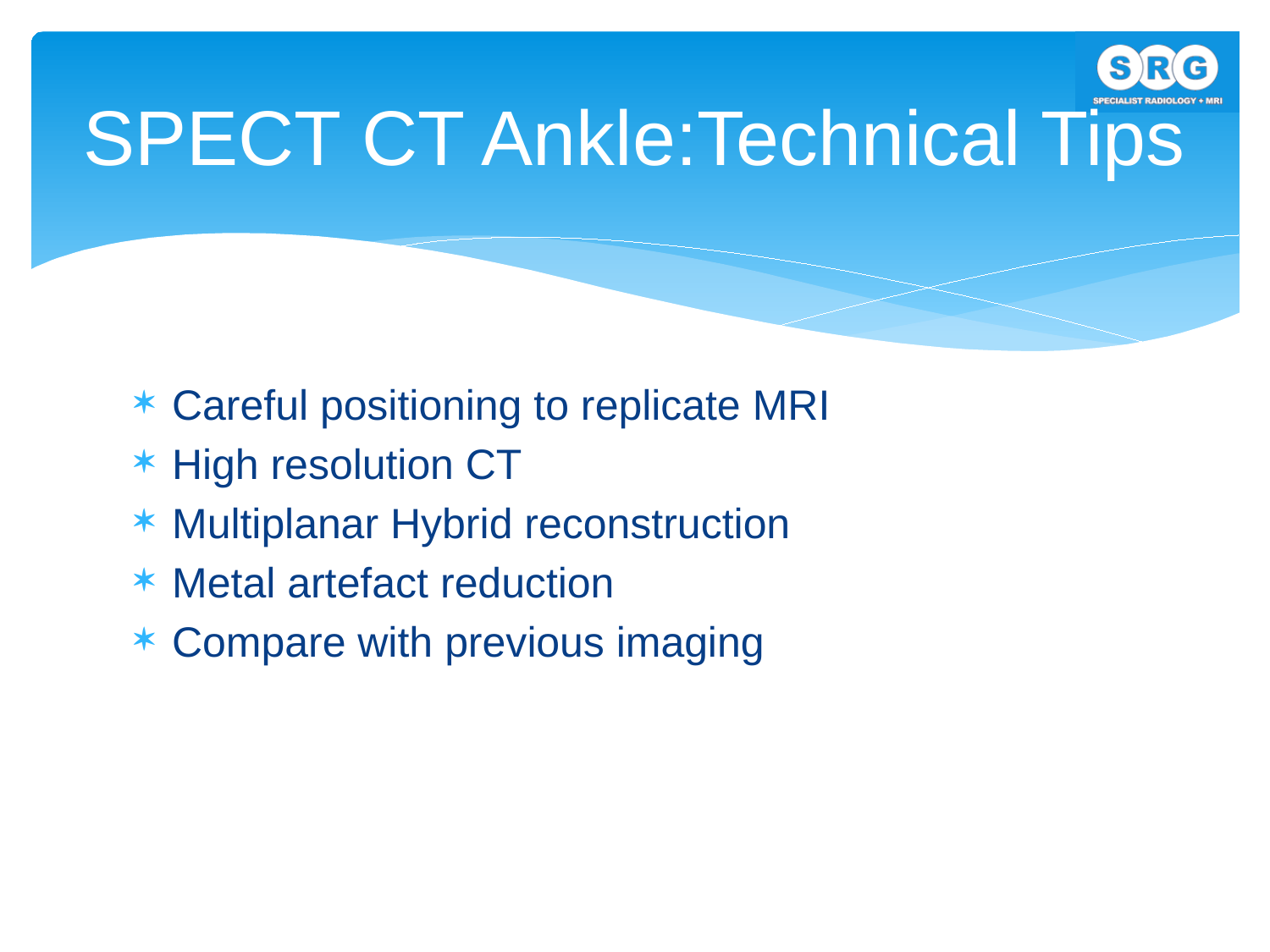

# SPECT CT Ankle:Technical Tips
Careful positioning to replicate MRI
High resolution CT
Multiplanar Hybrid reconstruction
Metal artefact reduction
Compare with previous imaging